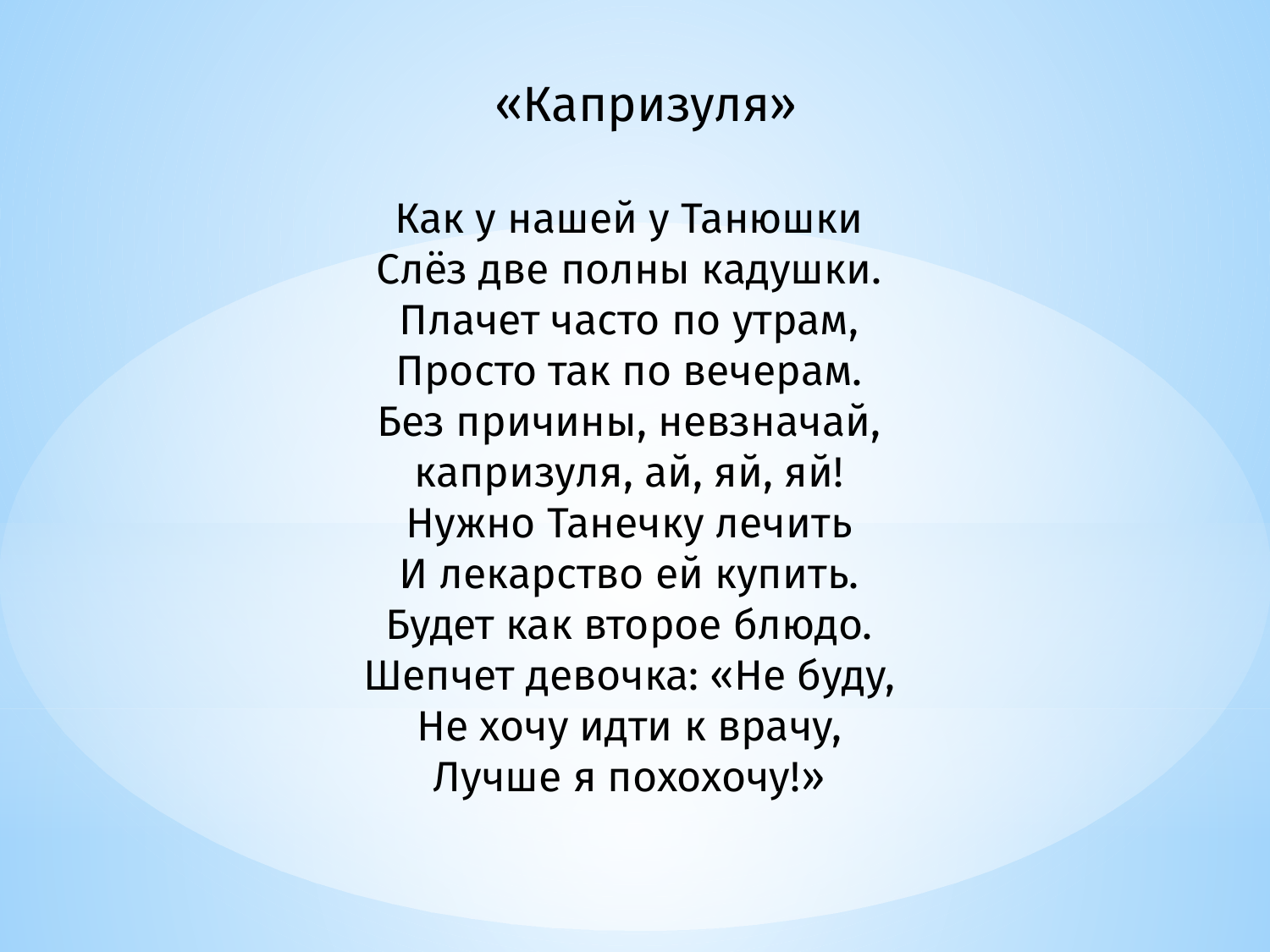

# «Капризуля» Как у нашей у Танюшки Слёз две полны кадушки. Плачет часто по утрам, Просто так по вечерам. Без причины, невзначай, капризуля, ай, яй, яй! Нужно Танечку лечить И лекарство ей купить. Будет как второе блюдо. Шепчет девочка: «Не буду, Не хочу идти к врачу, Лучше я похохочу!»